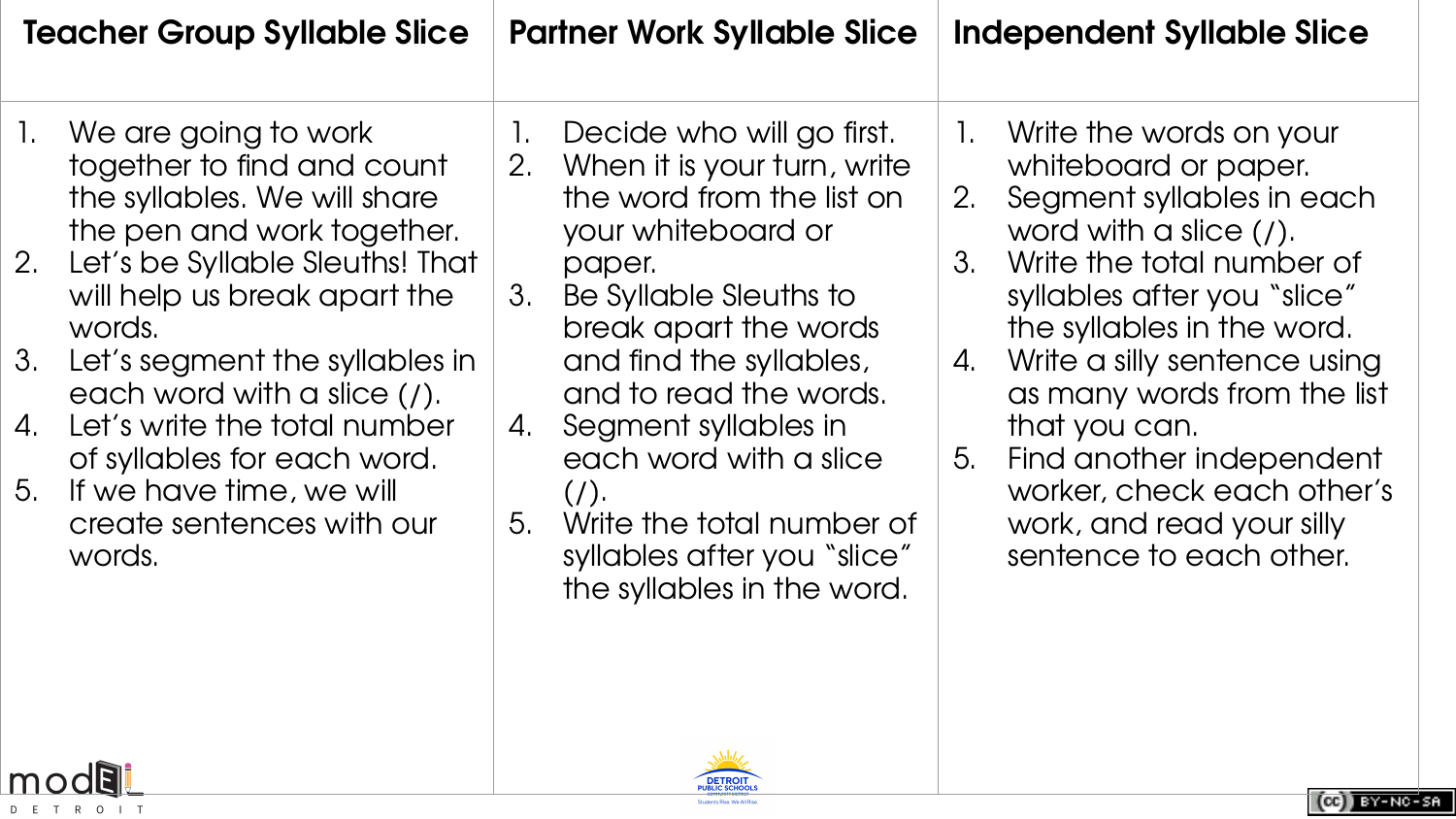

| Teacher Group Syllable Slice | Partner Work Syllable Slice | Independent Syllable Slice |
| --- | --- | --- |
| We are going to work together to find and count the syllables. We will share the pen and work together. Let’s be Syllable Sleuths! That will help us break apart the words. Let’s segment the syllables in each word with a slice (/). Let’s write the total number of syllables for each word. If we have time, we will create sentences with our words. | Decide who will go first. When it is your turn, write the word from the list on your whiteboard or paper. Be Syllable Sleuths to break apart the words and find the syllables, and to read the words. Segment syllables in each word with a slice (/). Write the total number of syllables after you “slice” the syllables in the word. | Write the words on your whiteboard or paper. Segment syllables in each word with a slice (/). Write the total number of syllables after you “slice” the syllables in the word. Write a silly sentence using as many words from the list that you can. Find another independent worker, check each other’s work, and read your silly sentence to each other. |